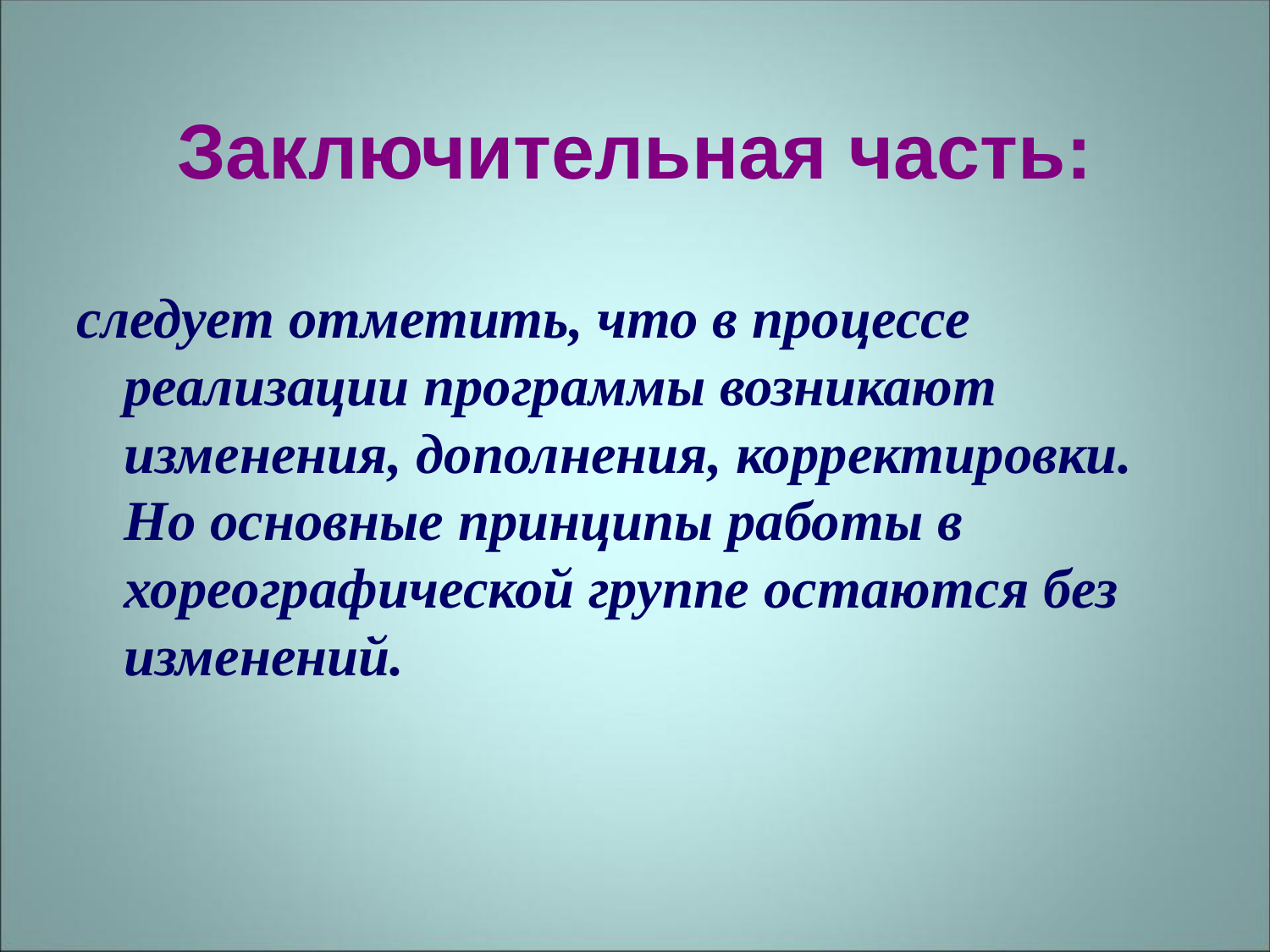

# Заключительная часть:
следует отметить, что в процессе реализации программы возникают изменения, дополнения, корректировки. Но основные принципы работы в хореографической группе остаются без изменений.